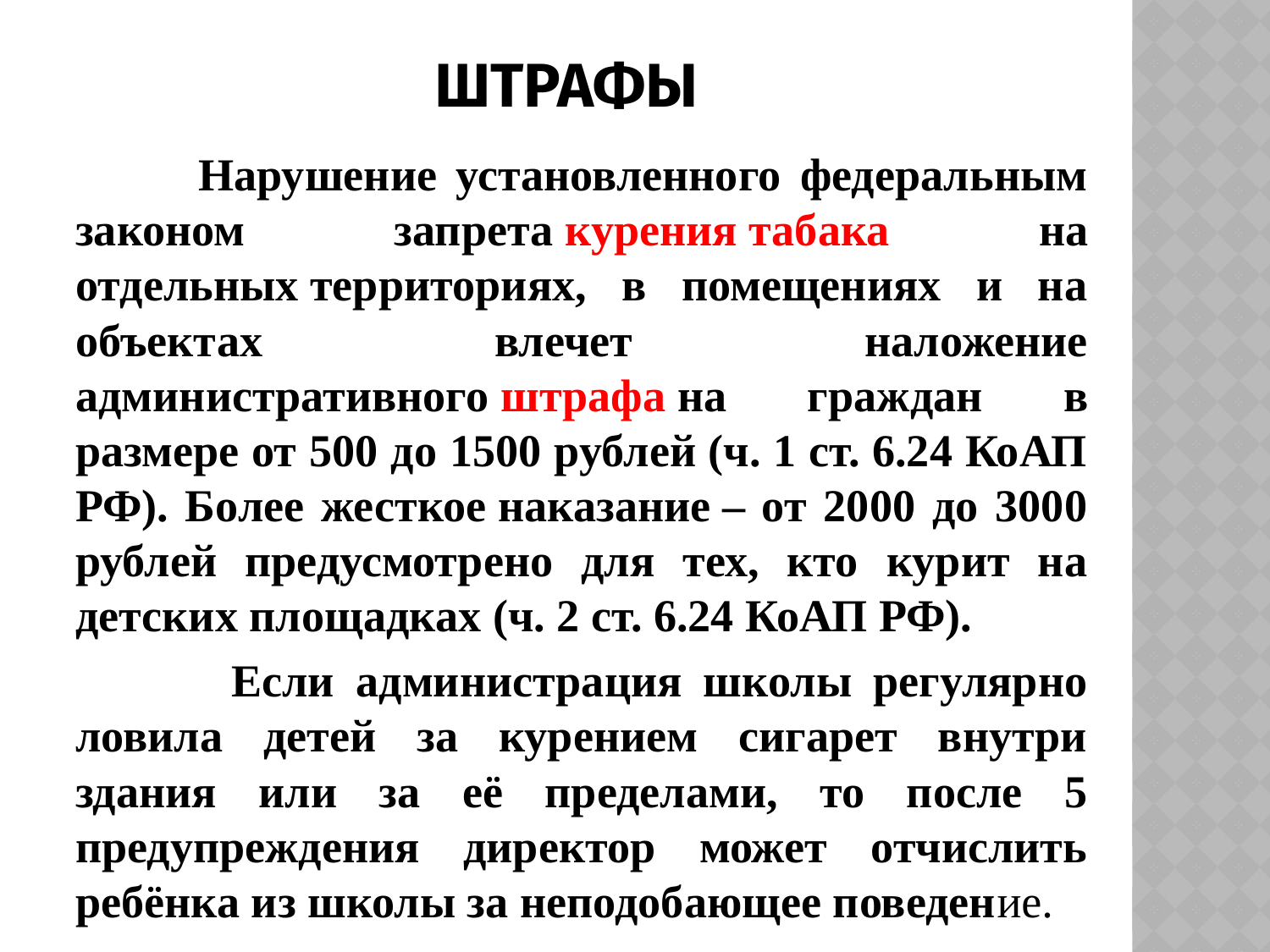

# Штрафы
        Нарушение установленного федеральным законом запрета курения табака на отдельных территориях, в помещениях и на объектах влечет наложение административного штрафа на граждан в размере от 500 до 1500 рублей (ч. 1 ст. 6.24 КоАП РФ). Более жесткое наказание – от 2000 до 3000 рублей предусмотрено для тех, кто курит на детских площадках (ч. 2 ст. 6.24 КоАП РФ).
         Если администрация школы регулярно ловила детей за курением сигарет внутри здания или за её пределами, то после 5 предупреждения директор может отчислить ребёнка из школы за неподобающее поведение.